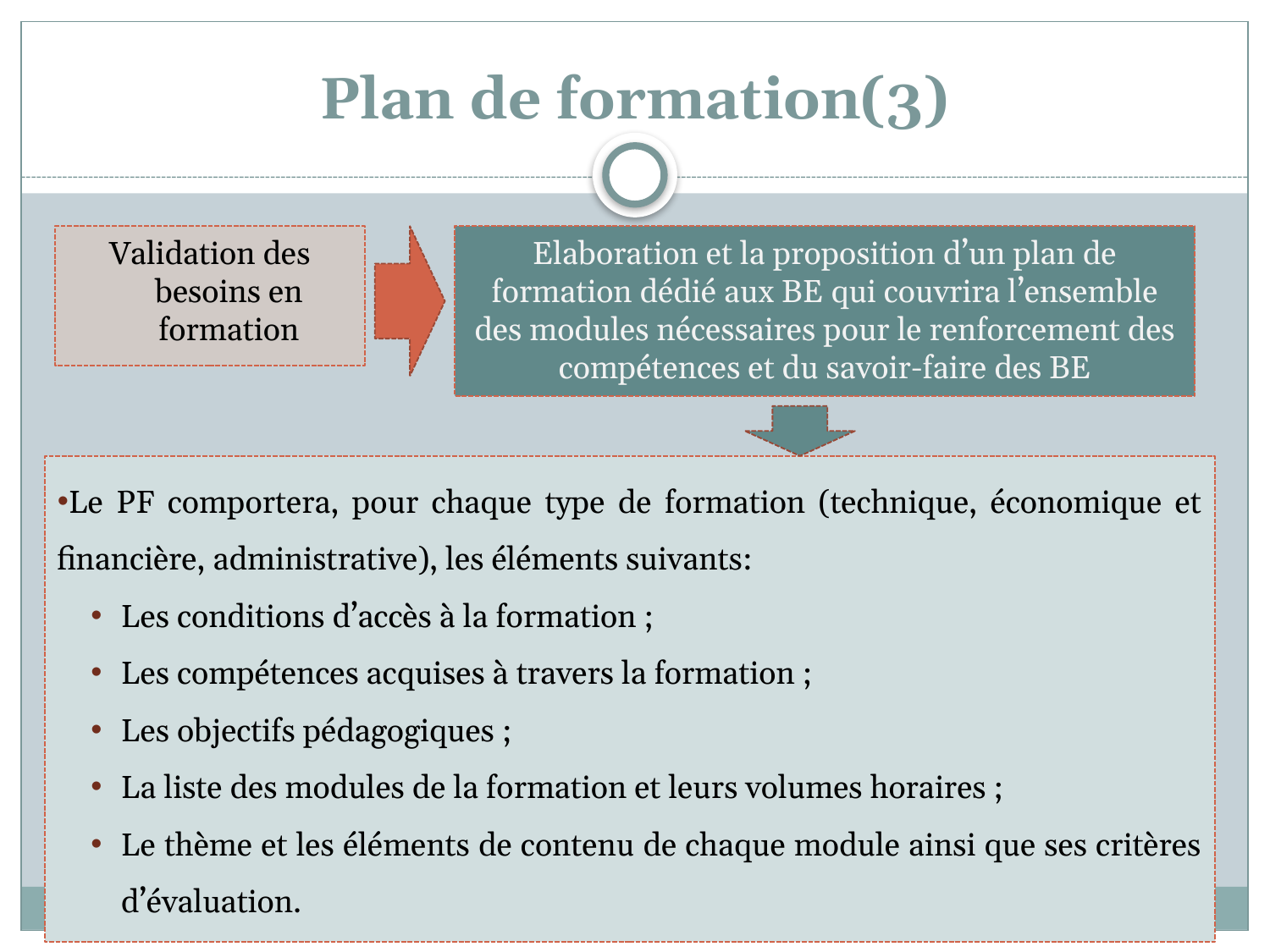

# Plan de formation(3)
Validation des besoins en formation
Elaboration et la proposition d’un plan de formation dédié aux BE qui couvrira l’ensemble des modules nécessaires pour le renforcement des compétences et du savoir-faire des BE

Le PF comportera, pour chaque type de formation (technique, économique et financière, administrative), les éléments suivants:
Les conditions d’accès à la formation ;
Les compétences acquises à travers la formation ;
Les objectifs pédagogiques ;
La liste des modules de la formation et leurs volumes horaires ;
Le thème et les éléments de contenu de chaque module ainsi que ses critères d’évaluation.